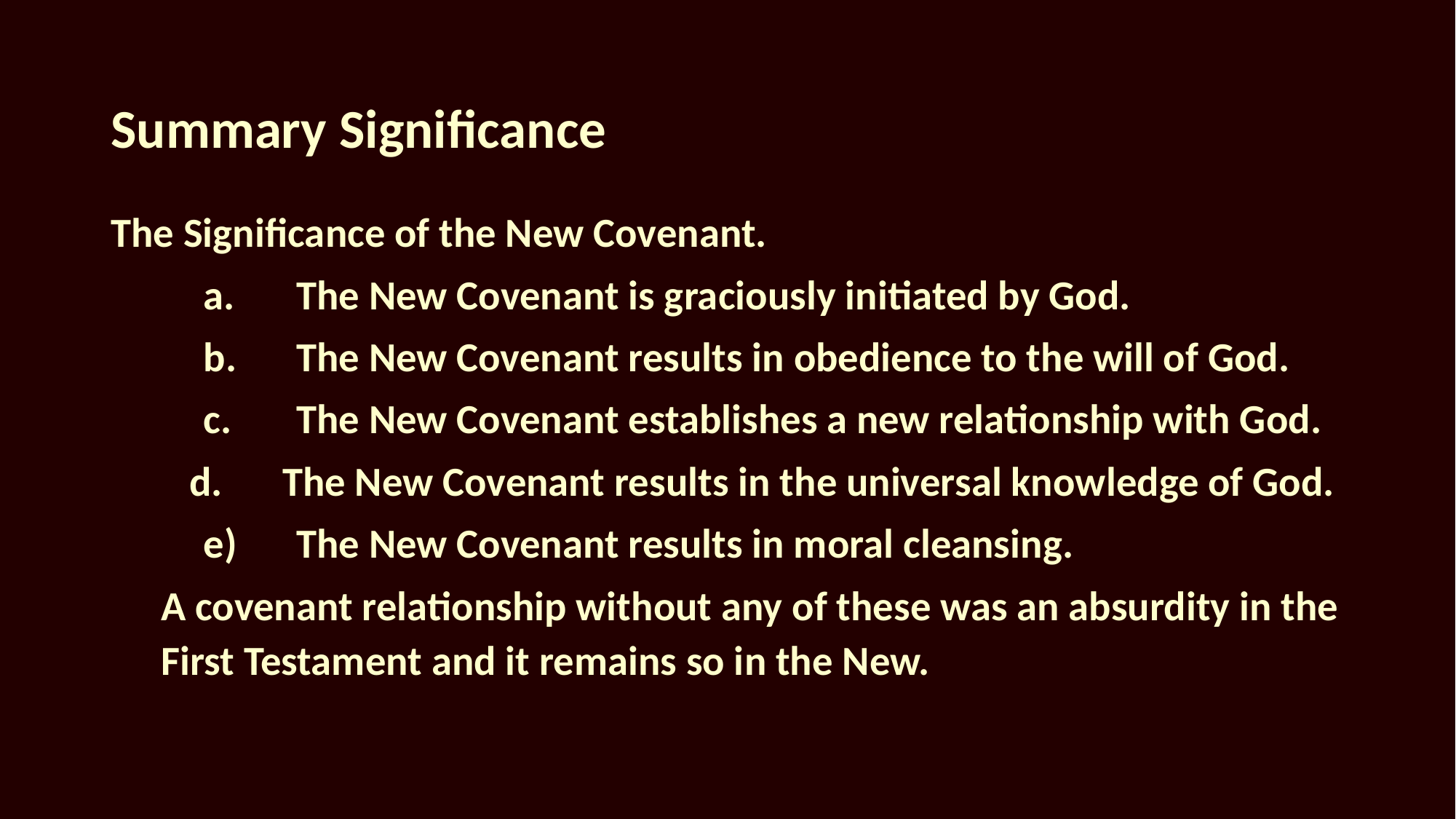

# Summary Significance
The Significance of the New Covenant.
	a.	The New Covenant is graciously initiated by God.
	b.	The New Covenant results in obedience to the will of God.
	c.	The New Covenant establishes a new relationship with God.
	d.	The New Covenant results in the universal knowledge of God.
	e)	The New Covenant results in moral cleansing.
A covenant relationship without any of these was an absurdity in the First Testament and it remains so in the New.